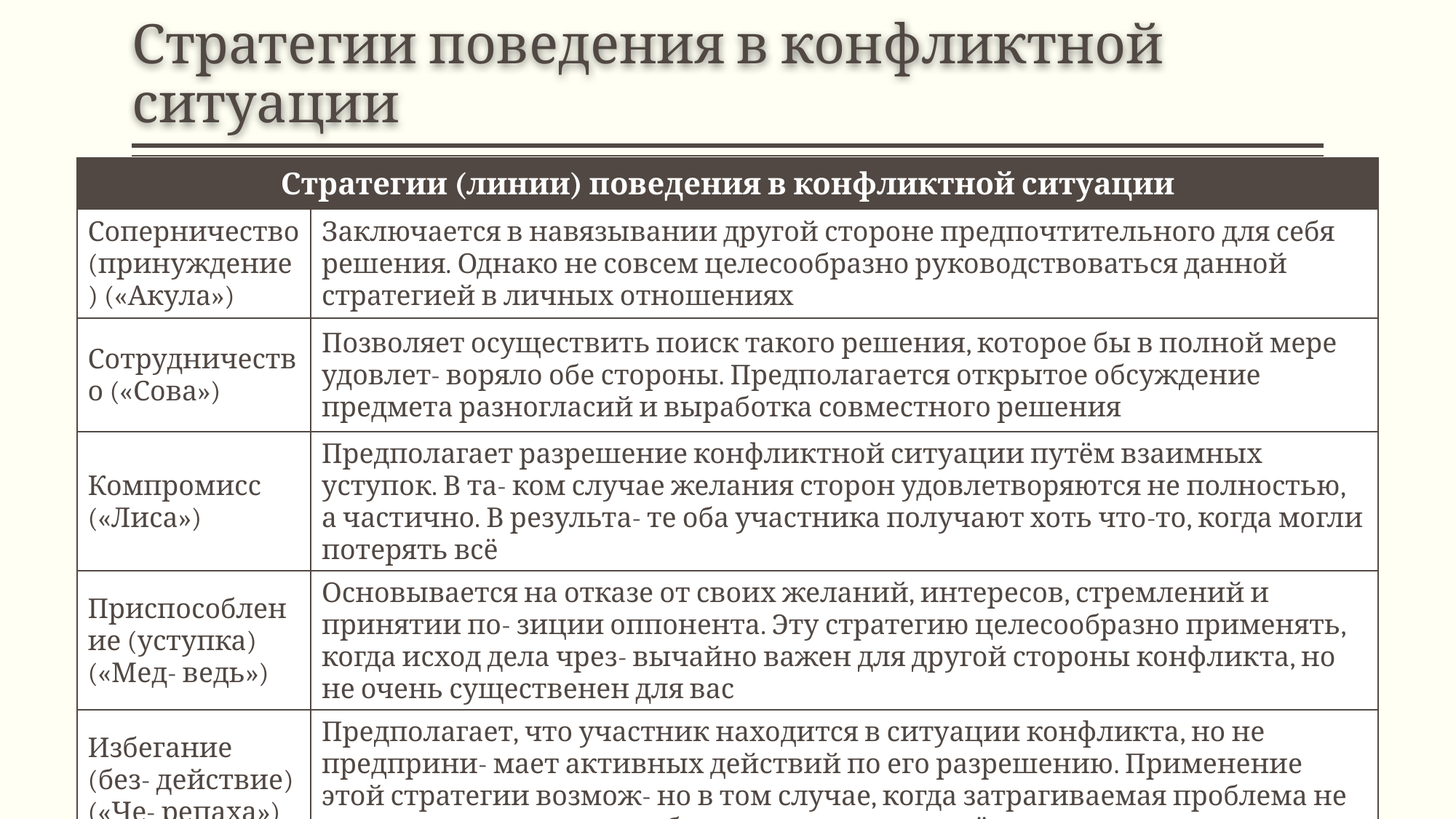

# Стратегии поведения в конфликтной ситуации
| Стратегии (линии) поведения в конфликтной ситуации |  |
| --- | --- |
| Соперничество (принуждение) («Акула») | Заключается в навязывании другой стороне предпочтительного для себя решения. Однако не совсем целесообразно руководствоваться данной стратегией в личных отношениях |
| Сотрудничество («Сова») | Позволяет осуществить поиск такого решения, которое бы в полной мере удовлет- воряло обе стороны. Предполагается открытое обсуждение предмета разногласий и выработка совместного решения |
| Компромисс («Лиса») | Предполагает разрешение конфликтной ситуации путём взаимных уступок. В та- ком случае желания сторон удовлетворяются не полностью, а частично. В результа- те оба участника получают хоть что-то, когда могли потерять всё |
| Приспособление (уступка) («Мед- ведь») | Основывается на отказе от своих желаний, интересов, стремлений и принятии по- зиции оппонента. Эту стратегию целесообразно применять, когда исход дела чрез- вычайно важен для другой стороны конфликта, но не очень существенен для вас |
| Избегание (без- действие) («Че- репаха») | Предполагает, что участник находится в ситуации конфликта, но не предприни- мает активных действий по его разрешению. Применение этой стратегии возмож- но в том случае, когда затрагиваемая проблема не столь важна для вас, чтобы тра- тить силы на её решение |